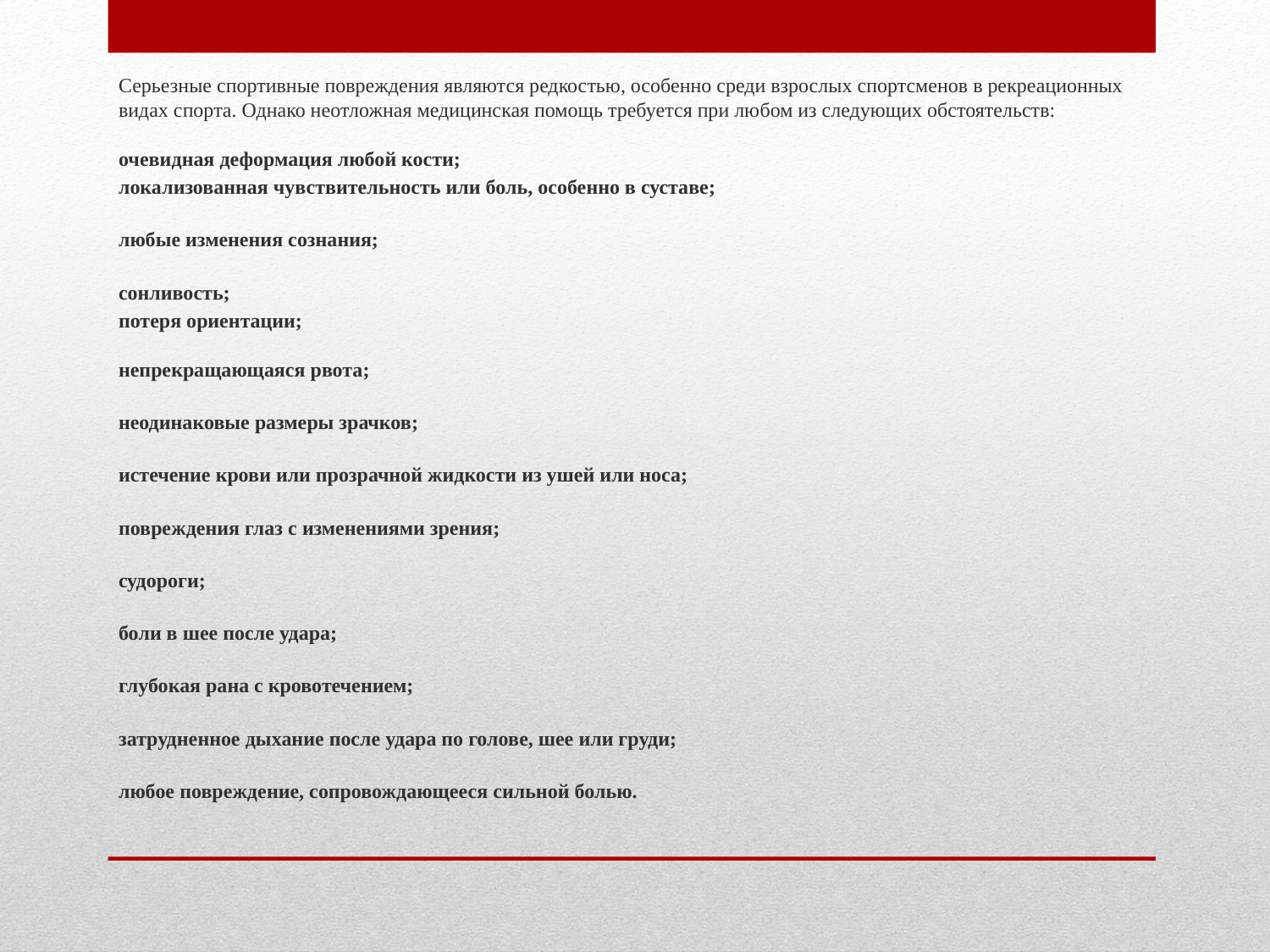

Серьезные спортивные повреждения являются редкостью, особенно среди взрослых спортсменов в рекреационных видах спорта. Однако неотложная ме­дицинская помощь требуется при лю­бом из следующих обстоятельств:
очевидная деформация любой кости;
локализованная чувствительность или боль, особенно в суставе;
любые изменения сознания;
сонливость;
потеря ориентации;
непрекращающаяся рвота;
неодинаковые размеры зрачков;
истечение крови или прозрачной жидкости из ушей или носа;
повреждения глаз с изменениями зрения;
судороги;
боли в шее после удара;
глубокая рана с кровотечением;
затрудненное дыхание после удара по голове, шее или груди;
любое повреждение, сопровождающееся сильной болью.

#